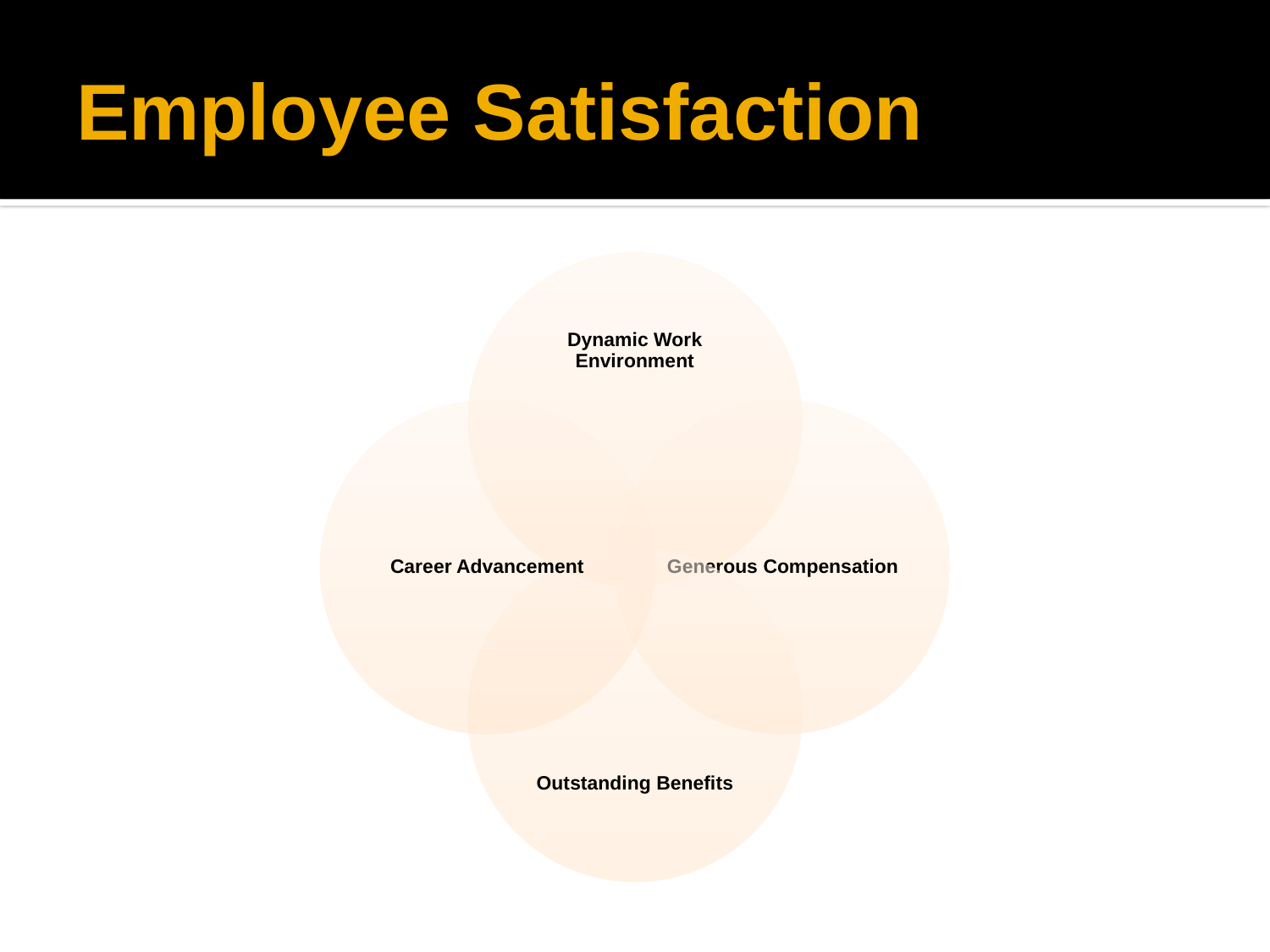

# Employee Satisfaction
Dynamic Work Environment
Generous Compensation
Outstanding Benefits
Career Advancement